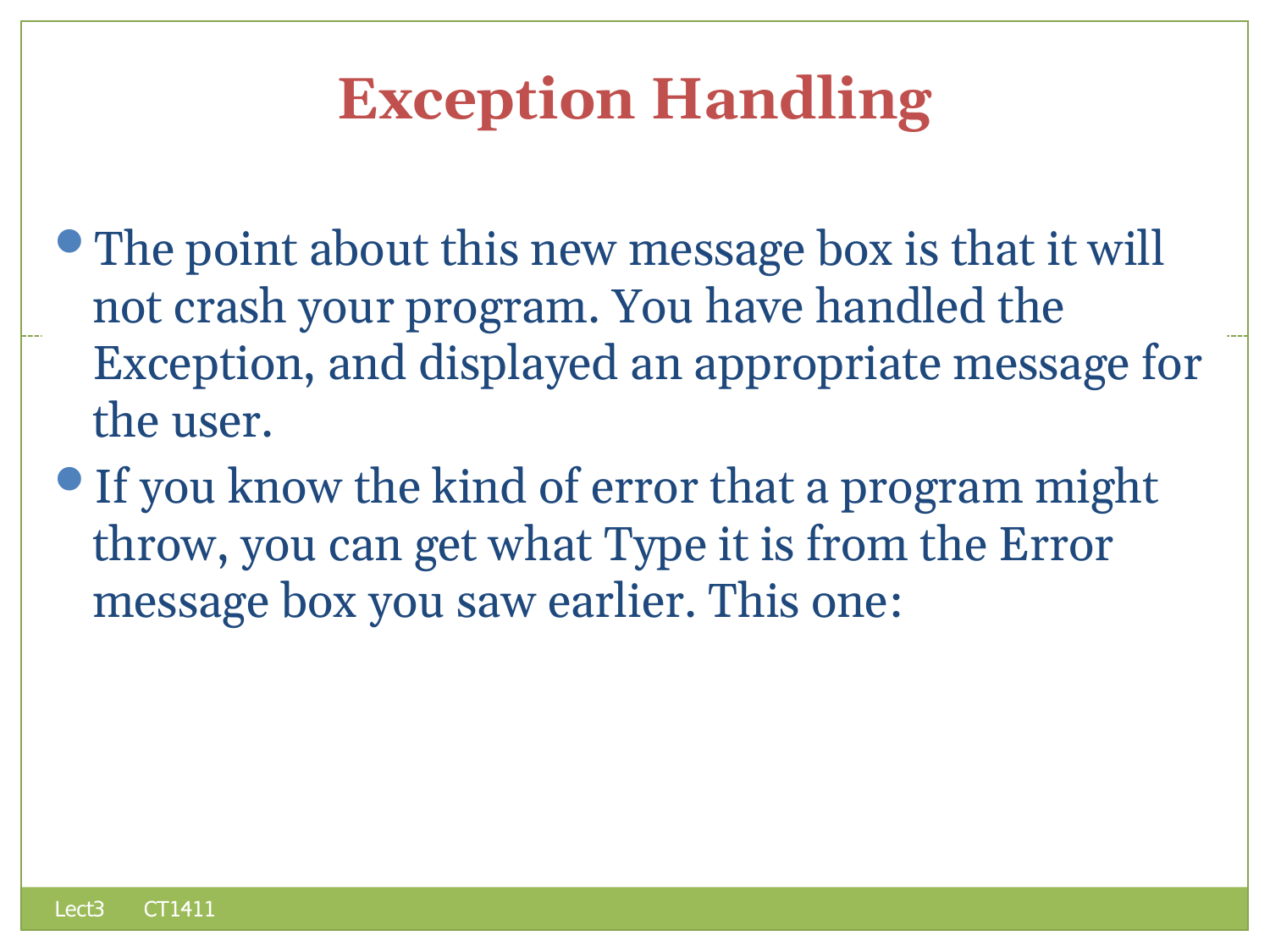

The point about this new message box is that it will not crash your program. You have handled the Exception, and displayed an appropriate message for the user.
If you know the kind of error that a program might throw, you can get what Type it is from the Error message box you saw earlier. This one:
Exception Handling
50
Lect3      CT1411